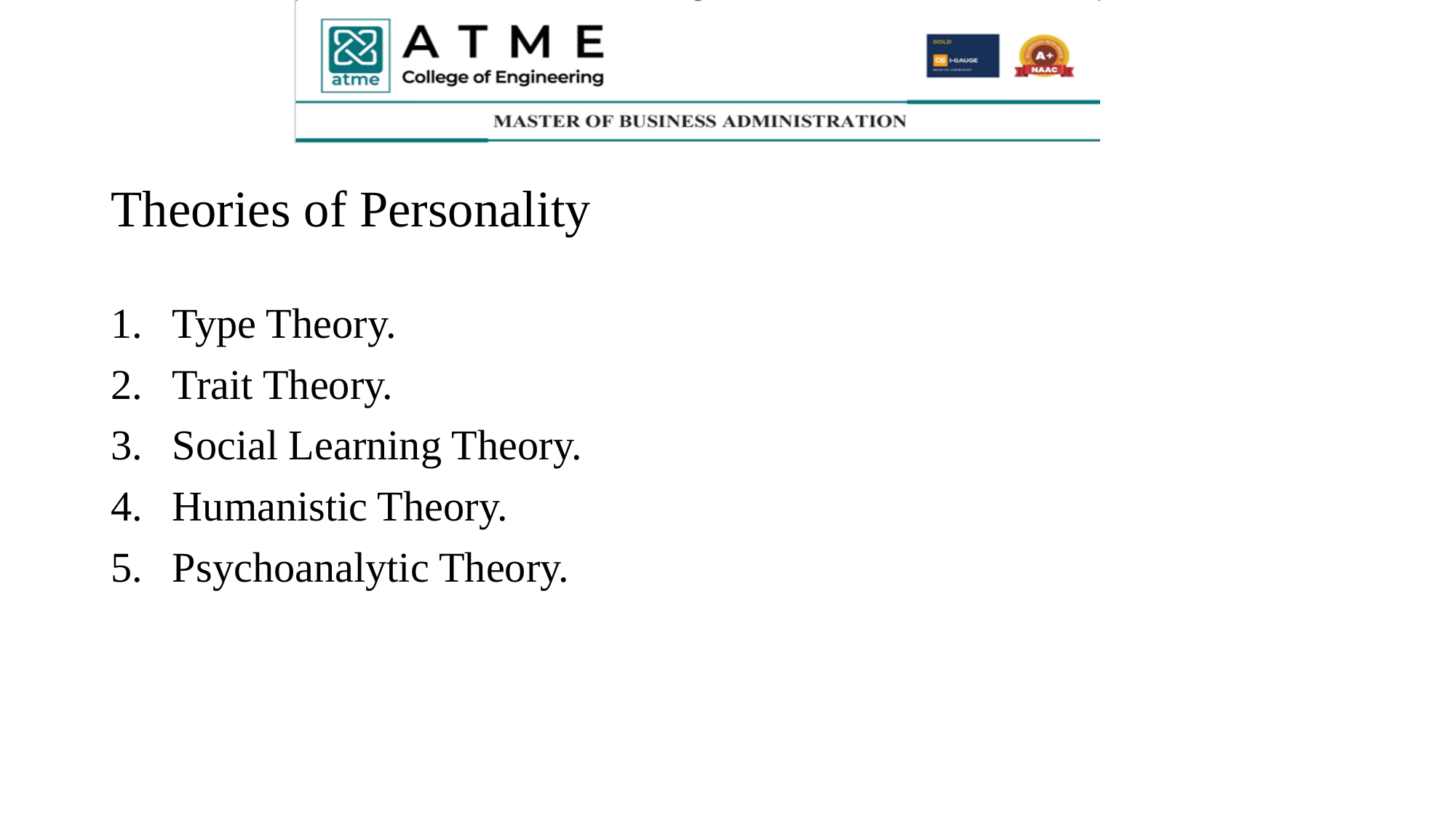

# Theories of Personality
Type Theory.
Trait Theory.
Social Learning Theory.
Humanistic Theory.
Psychoanalytic Theory.